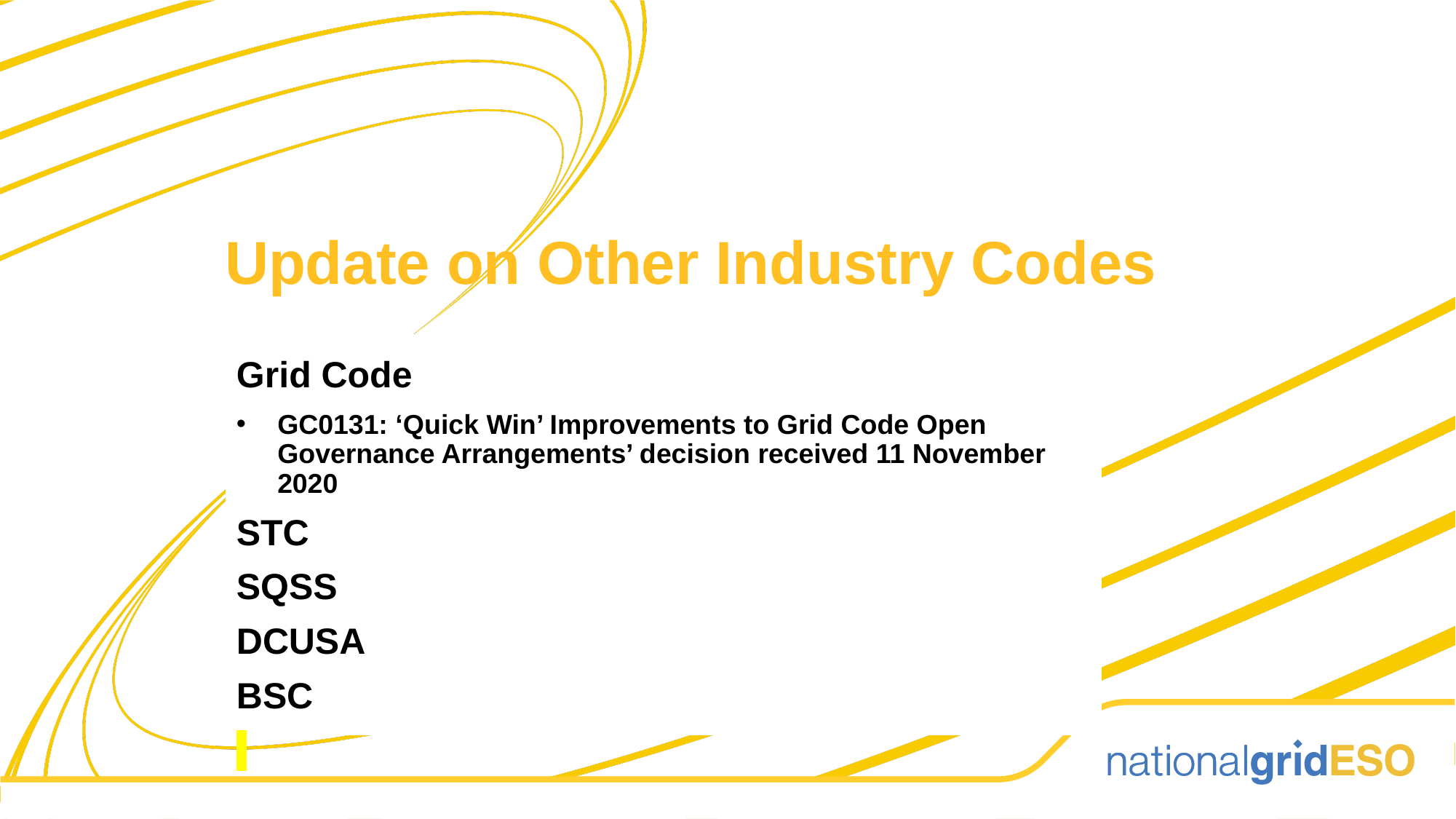

Update on Other Industry Codes
Grid Code
GC0131: ‘Quick Win’ Improvements to Grid Code Open Governance Arrangements’ decision received 11 November 2020
STC
SQSS
DCUSA
BSC